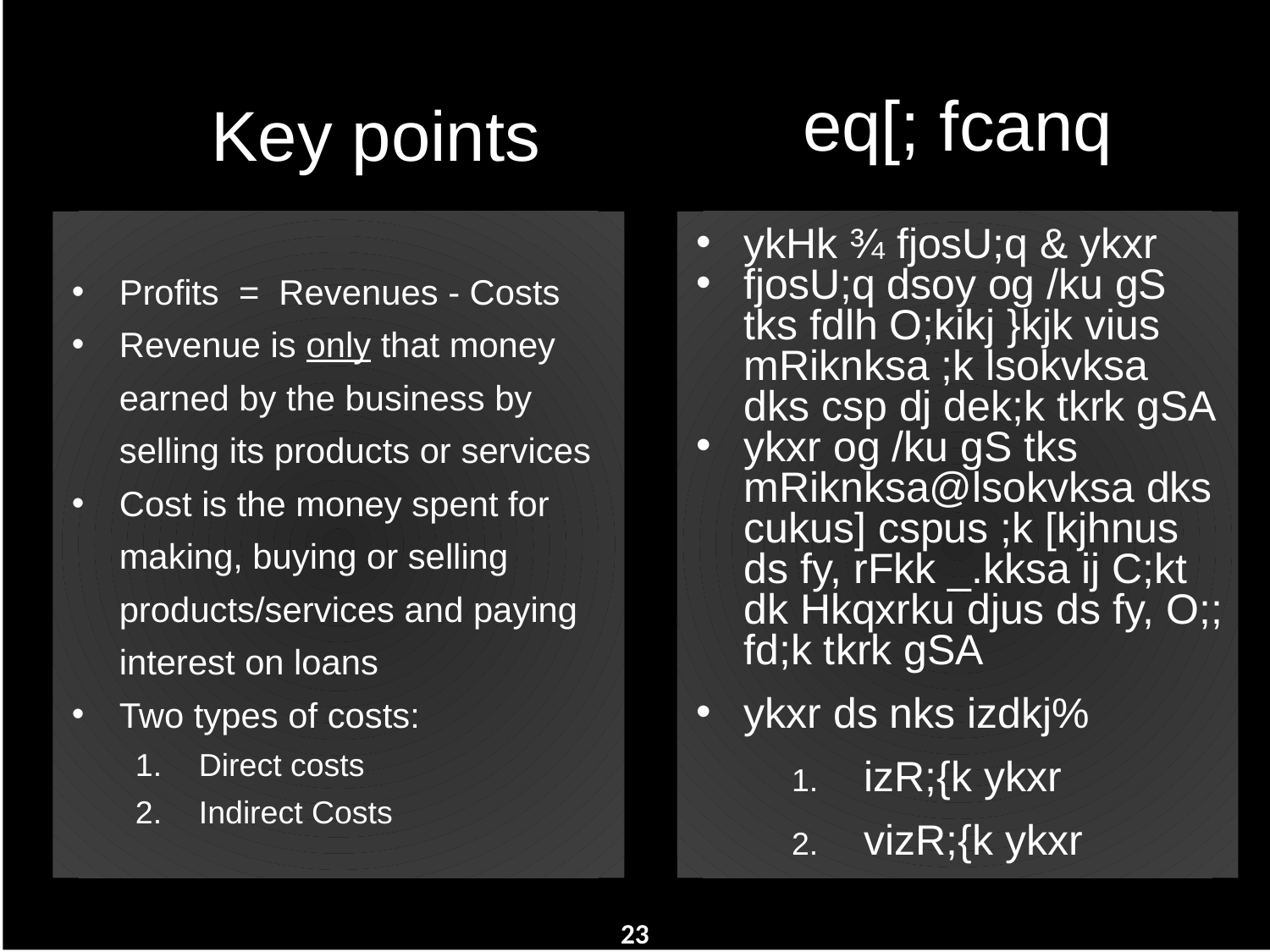

eq[; fcanq
Key points

Profits  =  Revenues - Costs
Revenue is only that money earned by the business by selling its products or services
Cost is the money spent for making, buying or selling products/services and paying interest on loans
Two types of costs:
Direct costs
Indirect Costs
ykHk ¾ fjosU;q & ykxr
fjosU;q dsoy og /ku gS tks fdlh O;kikj }kjk vius mRiknksa ;k lsokvksa dks csp dj dek;k tkrk gSA
ykxr og /ku gS tks mRiknksa@lsokvksa dks cukus] cspus ;k [kjhnus ds fy, rFkk _.kksa ij C;kt dk Hkqxrku djus ds fy, O;; fd;k tkrk gSA
ykxr ds nks izdkj%
 izR;{k ykxr
 vizR;{k ykxr
23